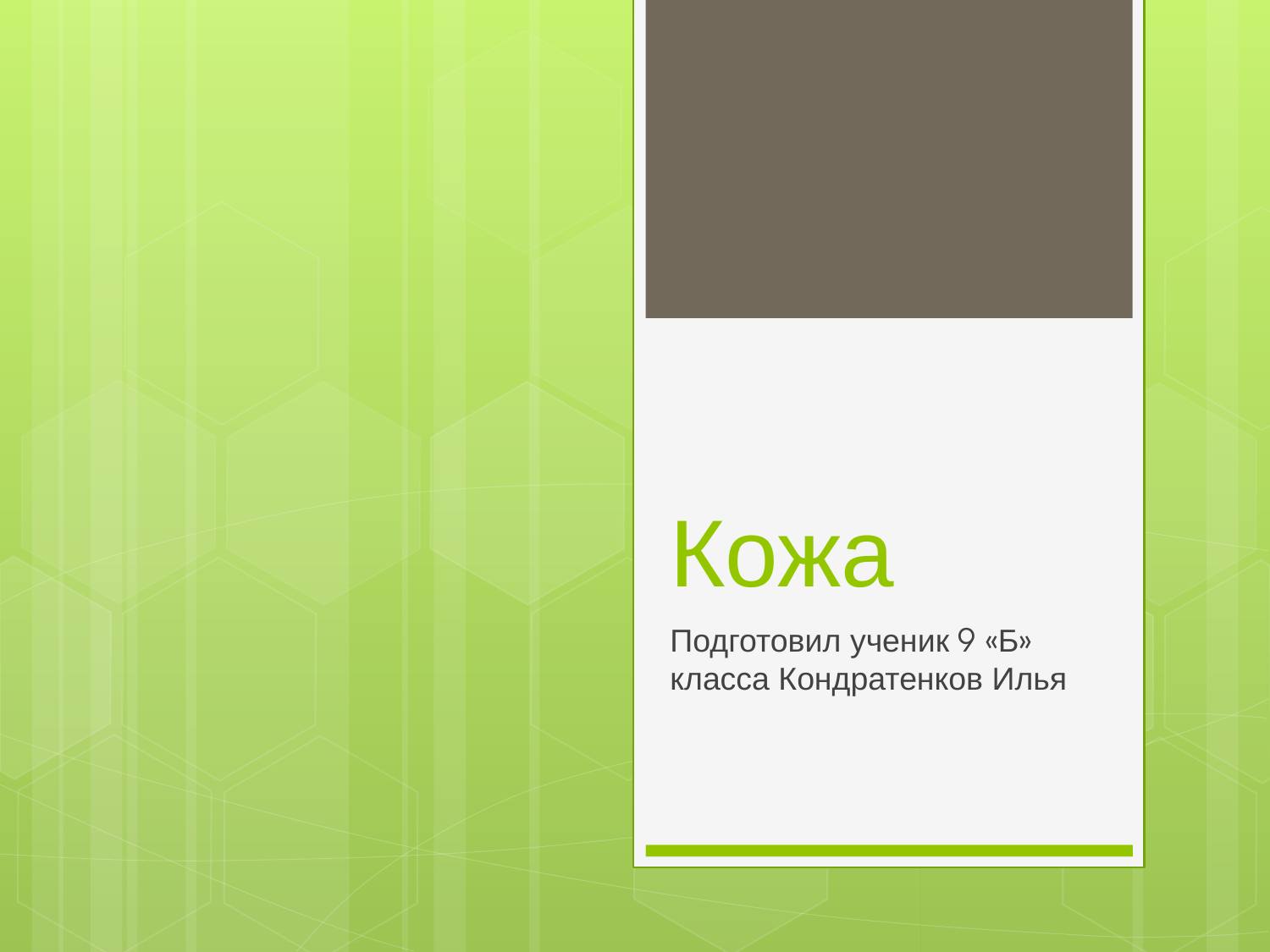

# Кожа
Подготовил ученик 9 «Б» класса Кондратенков Илья